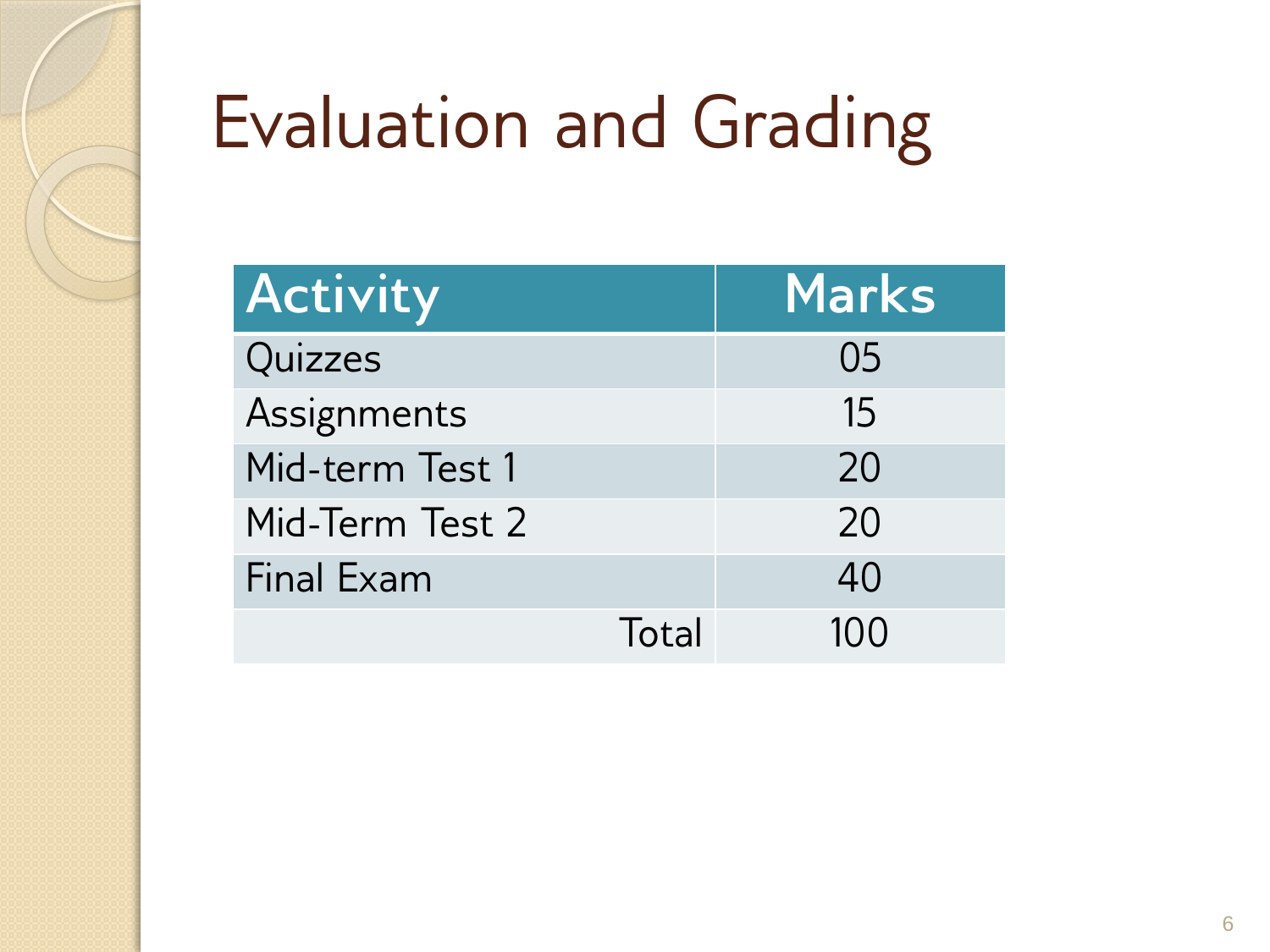

# Evaluation and Grading
| Activity | Marks |
| --- | --- |
| Quizzes | 05 |
| Assignments | 15 |
| Mid-term Test 1 | 20 |
| Mid-Term Test 2 | 20 |
| Final Exam | 40 |
| Total | 100 |
6